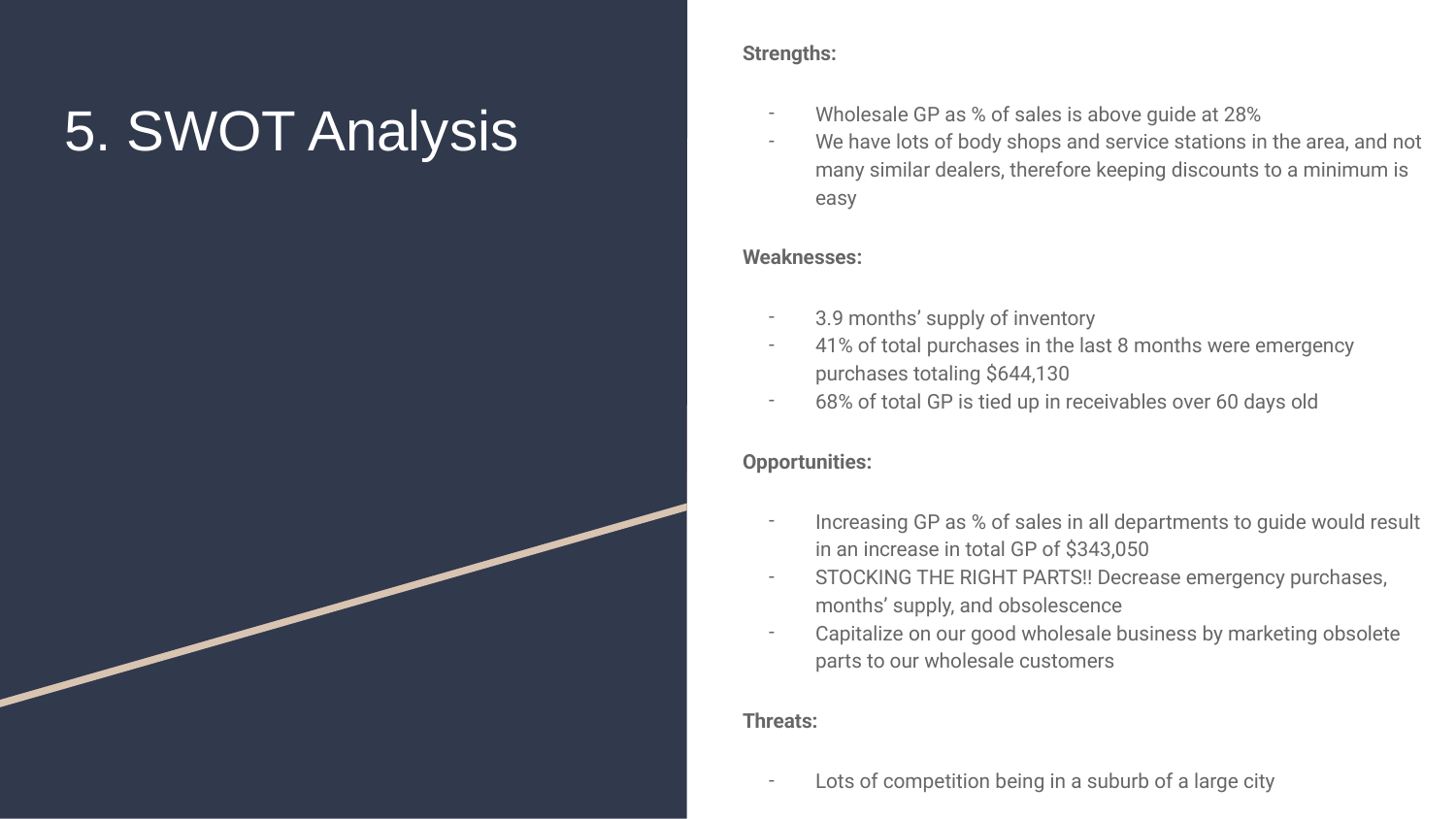

Strengths:
Wholesale GP as % of sales is above guide at 28%
We have lots of body shops and service stations in the area, and not many similar dealers, therefore keeping discounts to a minimum is easy
Weaknesses:
3.9 months’ supply of inventory
41% of total purchases in the last 8 months were emergency purchases totaling $644,130
68% of total GP is tied up in receivables over 60 days old
Opportunities:
Increasing GP as % of sales in all departments to guide would result in an increase in total GP of $343,050
STOCKING THE RIGHT PARTS!! Decrease emergency purchases, months’ supply, and obsolescence
Capitalize on our good wholesale business by marketing obsolete parts to our wholesale customers
Threats:
Lots of competition being in a suburb of a large city
# 5. SWOT Analysis